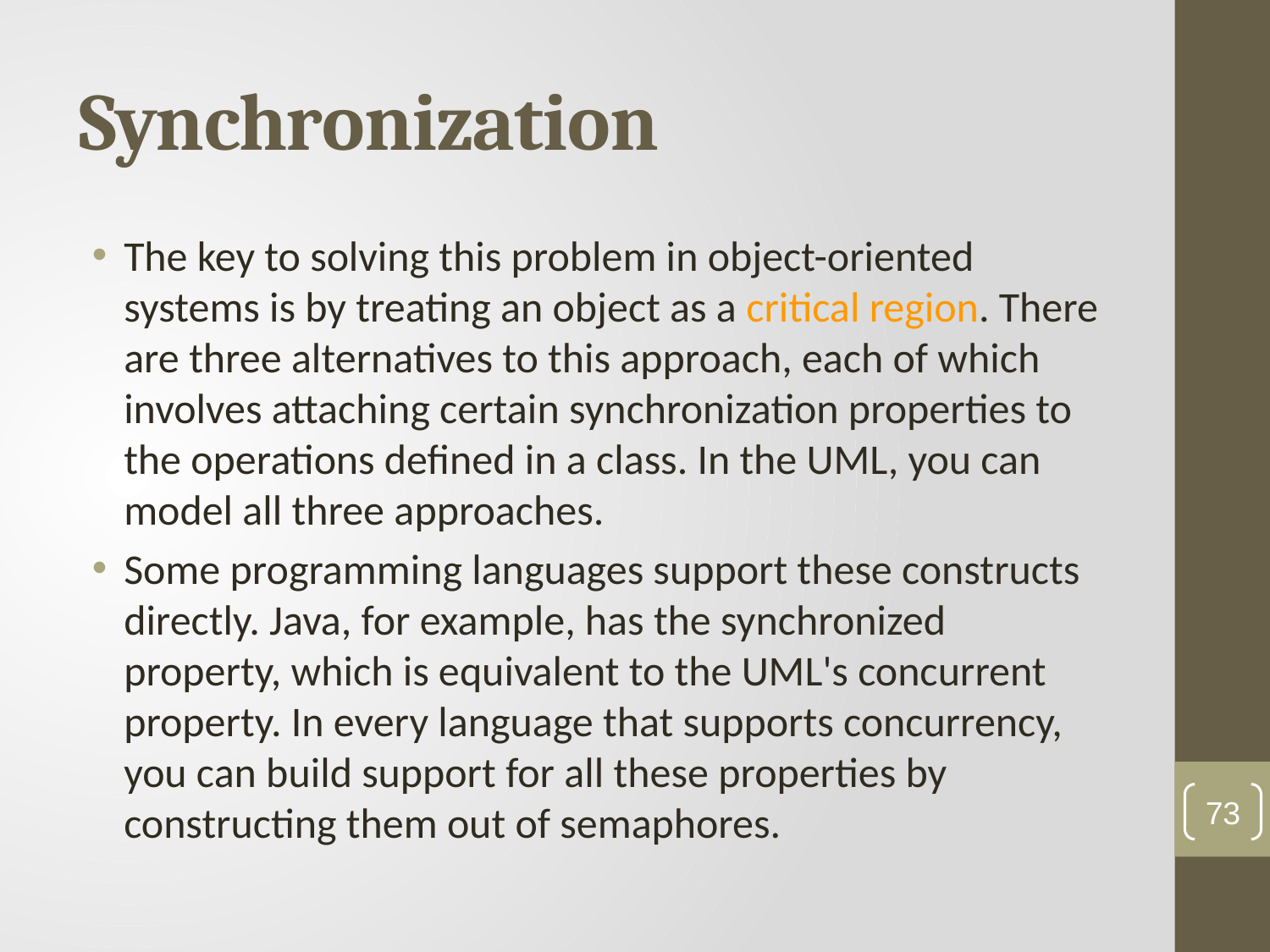

# Synchronization
The key to solving this problem in object-oriented systems is by treating an object as a critical region. There are three alternatives to this approach, each of which involves attaching certain synchronization properties to the operations defined in a class. In the UML, you can model all three approaches.
Some programming languages support these constructs directly. Java, for example, has the synchronized property, which is equivalent to the UML's concurrent property. In every language that supports concurrency, you can build support for all these properties by constructing them out of semaphores.
73